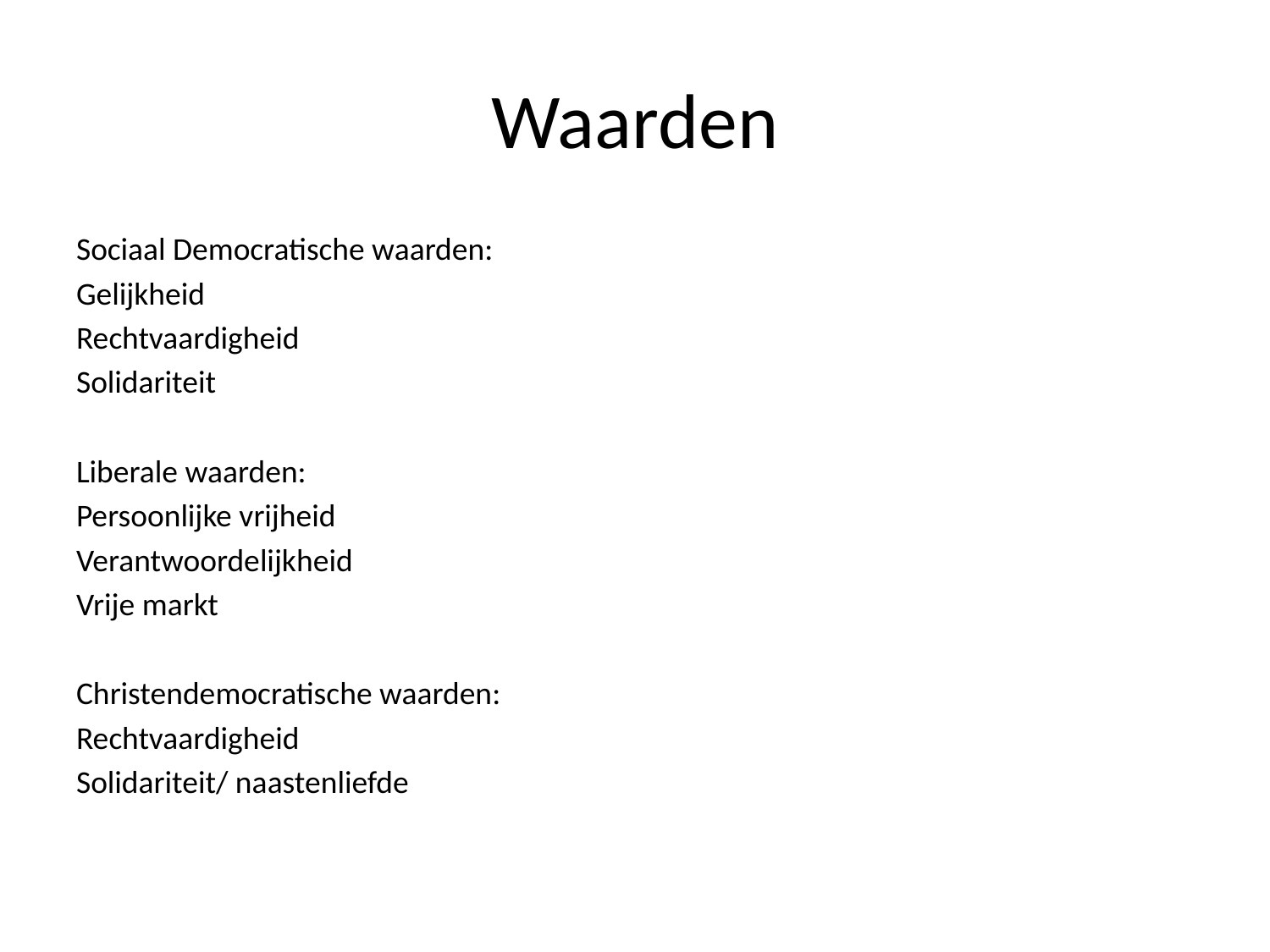

# Waarden
Sociaal Democratische waarden:
Gelijkheid
Rechtvaardigheid
Solidariteit

Liberale waarden:
Persoonlijke vrijheid
Verantwoordelijkheid
Vrije markt

Christendemocratische waarden:
Rechtvaardigheid
Solidariteit/ naastenliefde